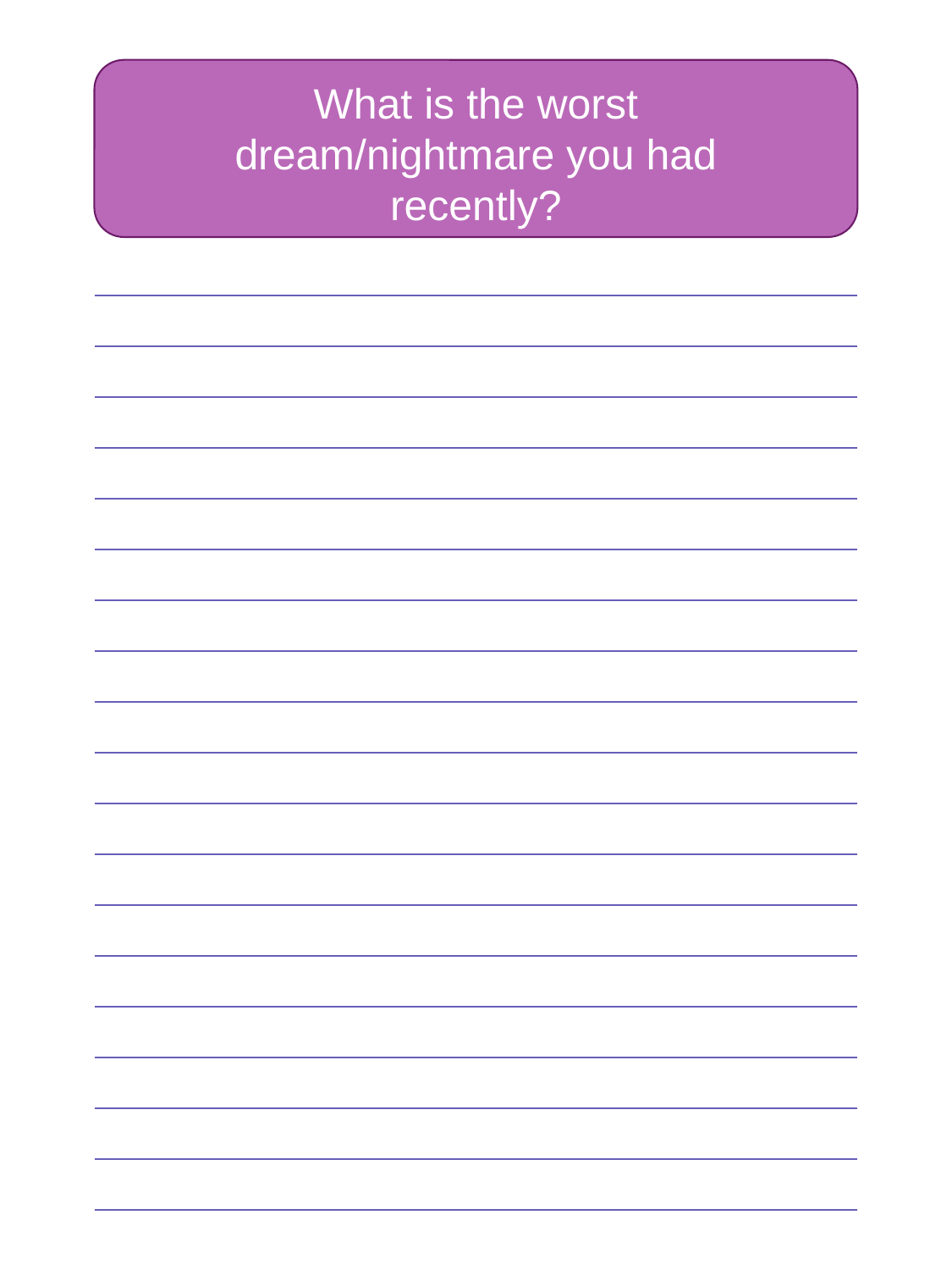

What is the worst dream/nightmare you had recently?
|  |
| --- |
|  |
|  |
|  |
|  |
|  |
|  |
|  |
|  |
|  |
|  |
|  |
|  |
|  |
|  |
|  |
|  |
|  |